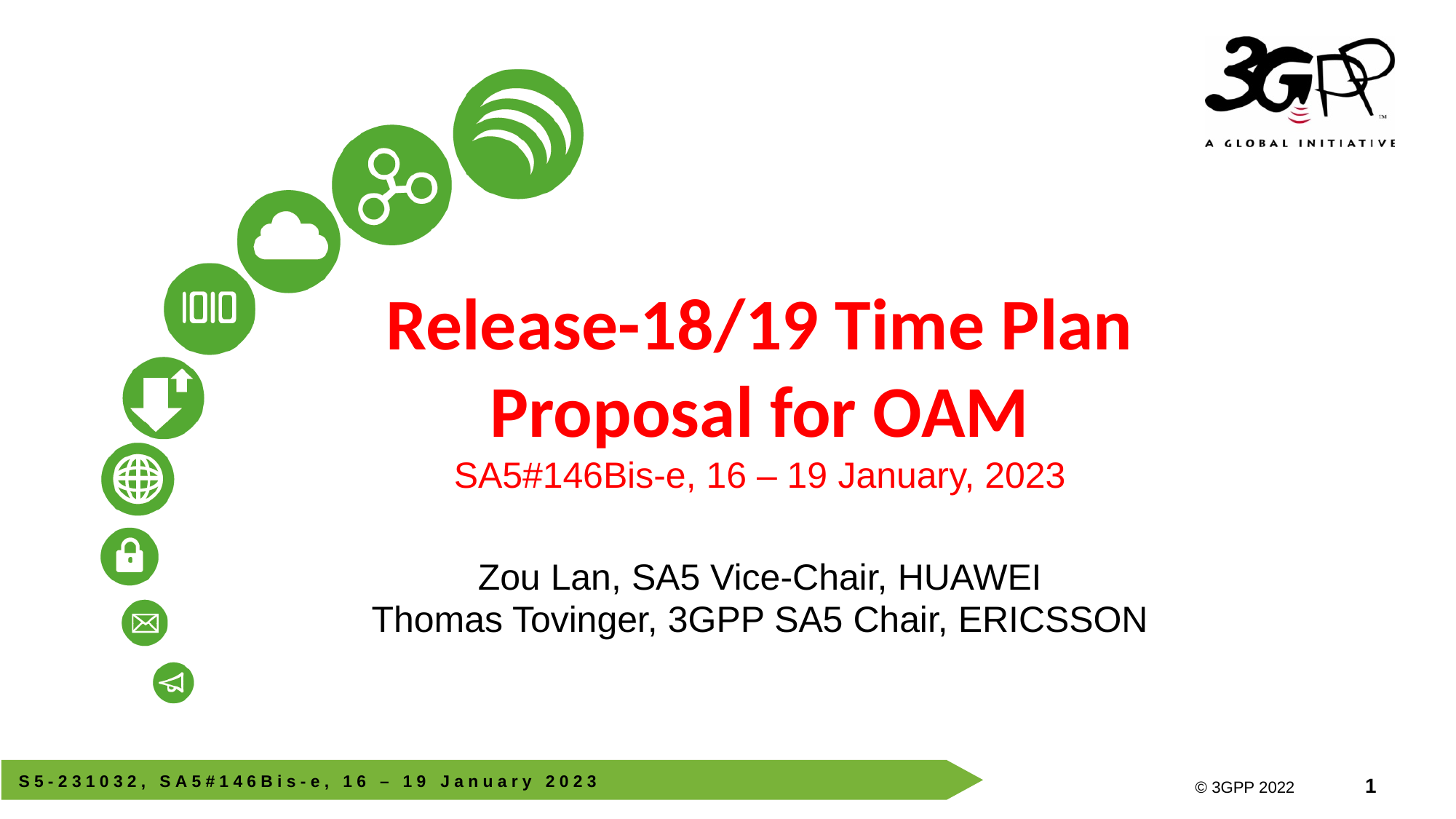

# Release-18/19 Time Plan Proposal for OAM SA5#146Bis-e, 16 – 19 January, 2023
Zou Lan, SA5 Vice-Chair, HUAWEI
Thomas Tovinger, 3GPP SA5 Chair, ERICSSON